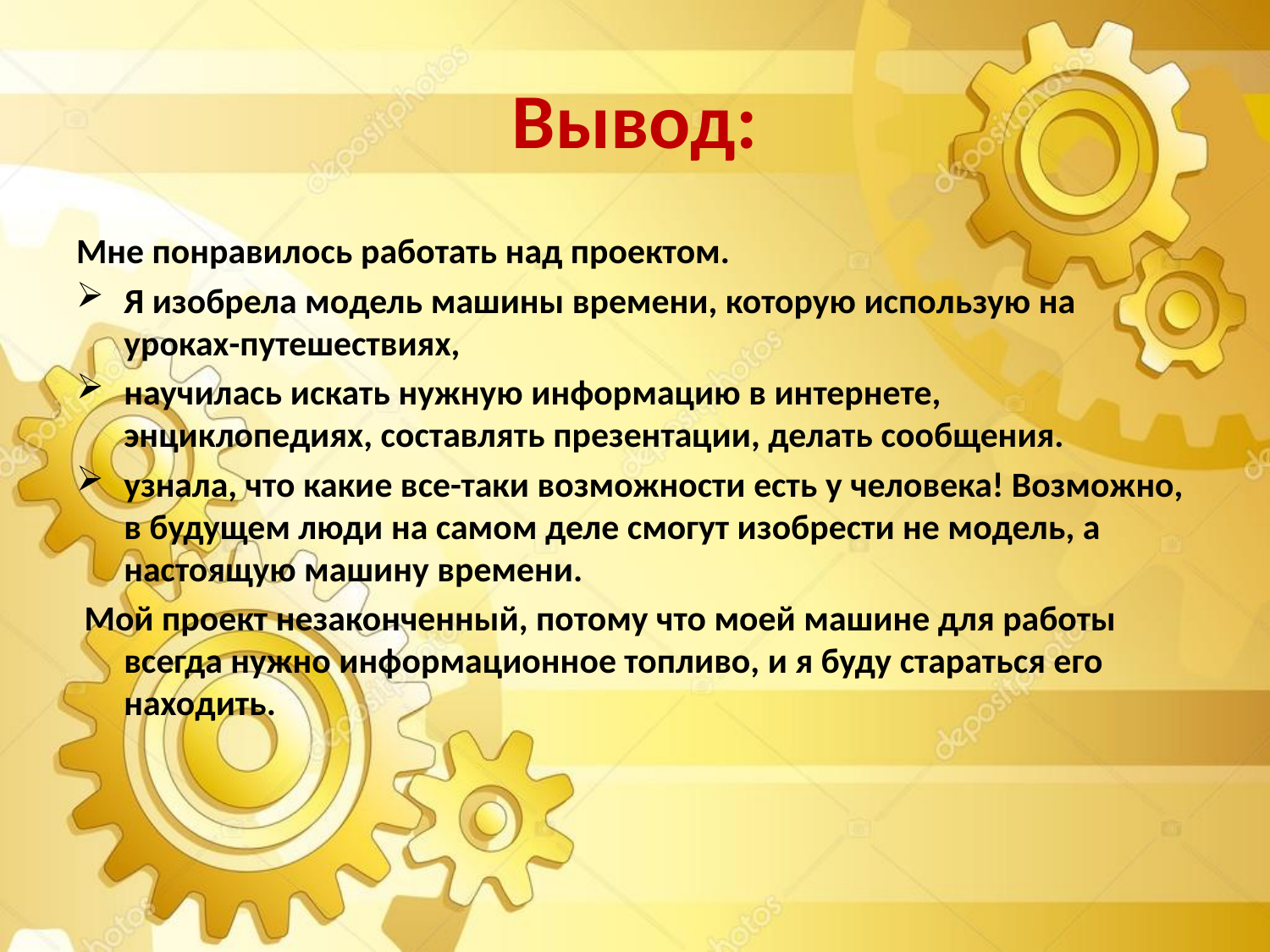

# Вывод:
Мне понравилось работать над проектом.
Я изобрела модель машины времени, которую использую на уроках-путешествиях,
научилась искать нужную информацию в интернете, энциклопедиях, составлять презентации, делать сообщения.
узнала, что какие все-таки возможности есть у человека! Возможно, в будущем люди на самом деле смогут изобрести не модель, а настоящую машину времени.
 Мой проект незаконченный, потому что моей машине для работы всегда нужно информационное топливо, и я буду стараться его находить.